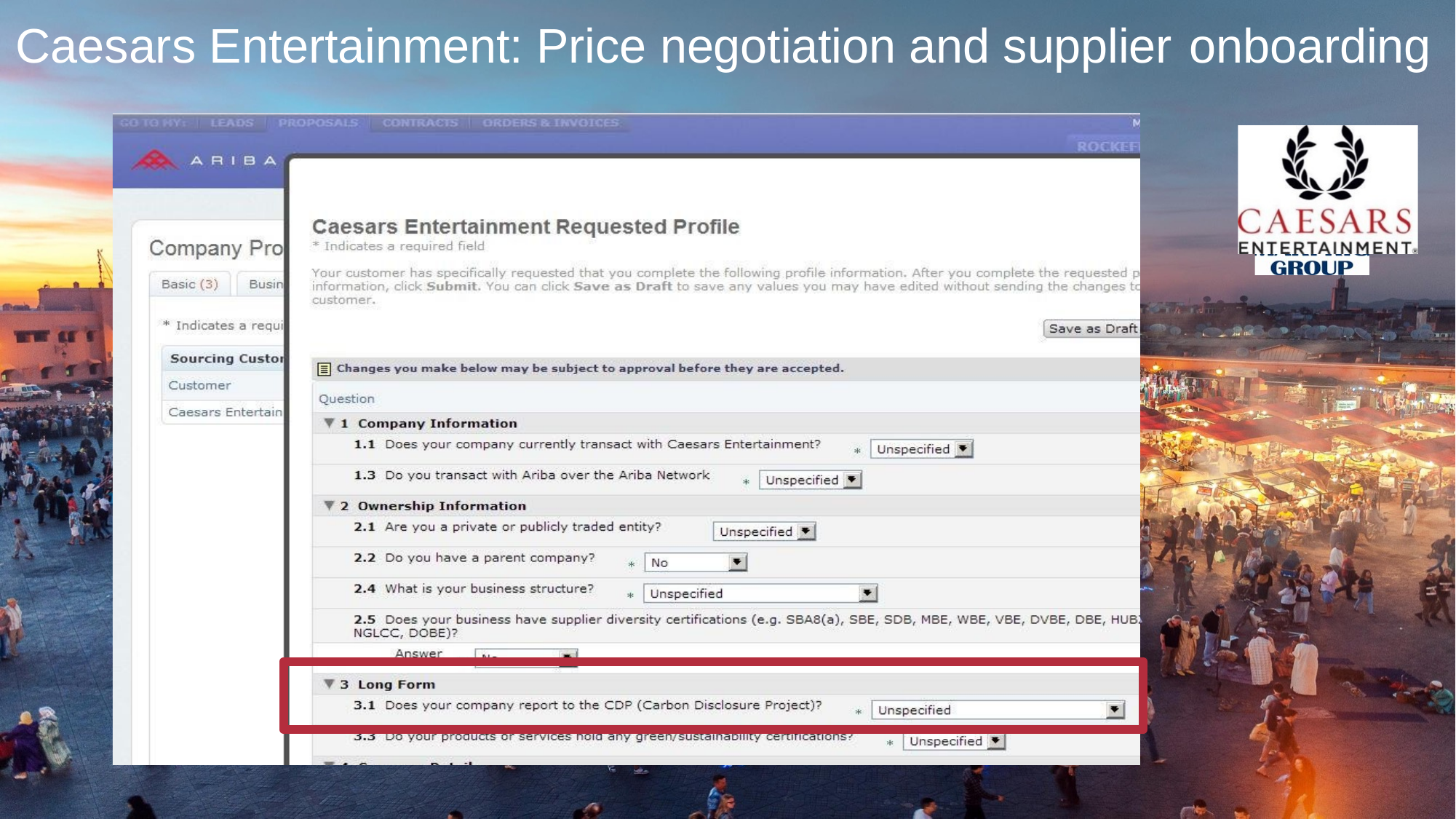

www.cdp.net | @CDP

# Caesars Entertainment: Price negotiation and supplier onboarding